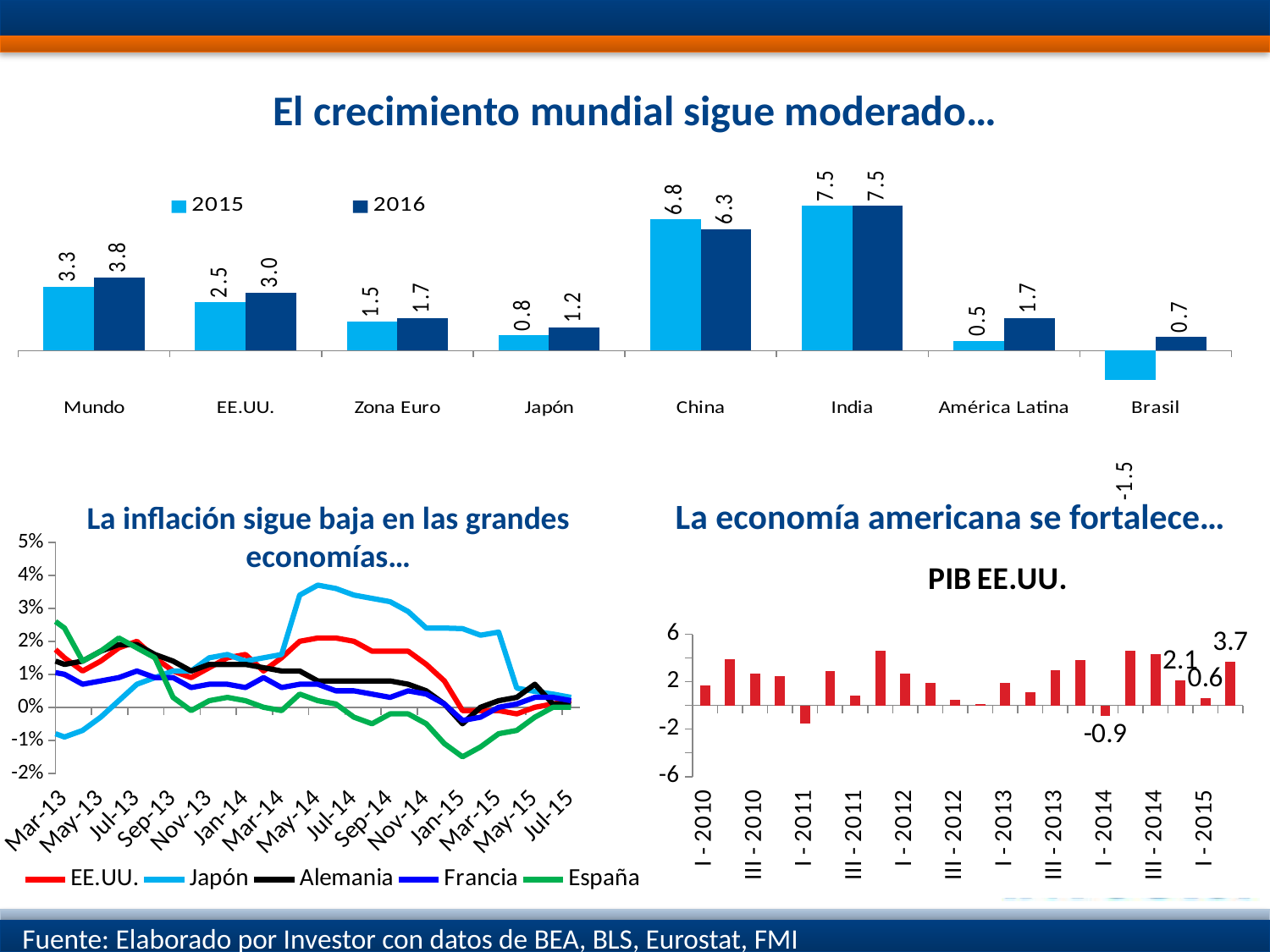

# El crecimiento mundial sigue moderado…

### Chart

| Category | 2015 | 2016 |
|---|---|---|
| Mundo | 3.3 | 3.8 |
| EE.UU. | 2.5 | 3.0 |
| Zona Euro | 1.5 | 1.7 |
| Japón | 0.8 | 1.2 |
| China | 6.8 | 6.3 |
| India | 7.5 | 7.5 |
| América Latina | 0.5 | 1.7 |
| Brasil | -1.5 | 0.7 |
La economía americana se fortalece…

### Chart

| Category | EE.UU. | Japón | Alemania | Francia | España |
|---|---|---|---|---|---|
| 39448 | 0.043 | 0.006999999999999999 | 0.03 | 0.028999999999999998 | 0.043 |
| 39479 | 0.040999999999999995 | 0.01 | 0.027999999999999997 | 0.028999999999999998 | 0.044000000000000004 |
| 39508 | 0.04 | 0.012 | 0.028999999999999998 | 0.032 | 0.045 |
| 39539 | 0.039 | 0.008 | 0.026000000000000002 | 0.031 | 0.042 |
| 39569 | 0.040999999999999995 | 0.013000000000000001 | 0.03 | 0.033 | 0.046 |
| 39600 | 0.049 | 0.02 | 0.033 | 0.036000000000000004 | 0.05 |
| 39630 | 0.055 | 0.023 | 0.032 | 0.036000000000000004 | 0.053 |
| 39661 | 0.053 | 0.021 | 0.031 | 0.032 | 0.049 |
| 39692 | 0.05 | 0.021 | 0.027999999999999997 | 0.03 | 0.045 |
| 39722 | 0.037000000000000005 | 0.017 | 0.024 | 0.027000000000000003 | 0.036000000000000004 |
| 39753 | 0.011000000000000001 | 0.01 | 0.013000000000000001 | 0.016 | 0.024 |
| 39783 | 0.0 | 0.004 | 0.011000000000000001 | 0.011000000000000001 | 0.013999999999999999 |
| 39814 | -0.001 | 0.0 | 0.009000000000000001 | 0.008 | 0.008 |
| 39845 | 0.0 | -0.001 | 0.01 | 0.009000000000000001 | 0.006999999999999999 |
| 39873 | -0.004 | -0.003 | 0.005 | 0.003 | -0.001 |
| 39904 | -0.006 | -0.001 | 0.005 | 0.002 | -0.002 |
| 39934 | -0.01 | -0.011000000000000001 | 0.001 | -0.002 | -0.009000000000000001 |
| 39965 | -0.012 | -0.018000000000000002 | 0.001 | -0.005 | -0.01 |
| 39995 | -0.02 | -0.022000000000000002 | -0.004 | -0.006999999999999999 | -0.013999999999999999 |
| 40026 | -0.015 | -0.022000000000000002 | 0.0 | -0.002 | -0.008 |
| 40057 | -0.013999999999999999 | -0.022000000000000002 | -0.002 | -0.004 | -0.01 |
| 40087 | -0.002 | -0.025 | 0.0 | 0.002 | -0.006999999999999999 |
| 40118 | 0.019 | -0.019 | 0.004 | 0.008 | 0.003 |
| 40148 | 0.027999999999999997 | -0.017 | 0.008 | 0.009000000000000001 | 0.008 |
| 40179 | 0.026000000000000002 | -0.013000000000000001 | 0.008 | 0.012 | 0.01 |
| 40210 | 0.021 | -0.011000000000000001 | 0.006 | 0.013000000000000001 | 0.008 |
| 40238 | 0.023 | -0.011000000000000001 | 0.012 | 0.016 | 0.013999999999999999 |
| 40269 | 0.022000000000000002 | -0.012 | 0.015 | 0.017 | 0.015 |
| 40299 | 0.02 | -0.009000000000000001 | 0.013999999999999999 | 0.017 | 0.018000000000000002 |
| 40330 | 0.012 | -0.006999999999999999 | 0.01 | 0.015 | 0.015 |
| 40360 | 0.013999999999999999 | -0.009000000000000001 | 0.012 | 0.017 | 0.019 |
| 40391 | 0.012 | -0.009000000000000001 | 0.01 | 0.013999999999999999 | 0.018000000000000002 |
| 40422 | 0.011000000000000001 | -0.006 | 0.012 | 0.016 | 0.021 |
| 40452 | 0.012 | 0.002 | 0.013000000000000001 | 0.016 | 0.023 |
| 40483 | 0.011000000000000001 | 0.001 | 0.013000000000000001 | 0.016 | 0.023 |
| 40513 | 0.013999999999999999 | 0.0 | 0.013999999999999999 | 0.018000000000000002 | 0.03 |
| 40544 | 0.017 | -0.006 | 0.017 | 0.018000000000000002 | 0.033 |
| 40575 | 0.021 | -0.005 | 0.018000000000000002 | 0.017 | 0.036000000000000004 |
| 40603 | 0.026000000000000002 | -0.005 | 0.019 | 0.02 | 0.036000000000000004 |
| 40634 | 0.031 | -0.004 | 0.02 | 0.021 | 0.038 |
| 40664 | 0.035 | -0.004 | 0.021 | 0.02 | 0.035 |
| 40695 | 0.035 | -0.004 | 0.02 | 0.021 | 0.032 |
| 40725 | 0.036000000000000004 | 0.002 | 0.022000000000000002 | 0.02 | 0.031 |
| 40756 | 0.037000000000000005 | 0.002 | 0.022000000000000002 | 0.022000000000000002 | 0.03 |
| 40787 | 0.038 | 0.0 | 0.024 | 0.023 | 0.031 |
| 40817 | 0.035 | -0.002 | 0.023 | 0.024 | 0.03 |
| 40848 | 0.035 | -0.005 | 0.024 | 0.025 | 0.028999999999999998 |
| 40878 | 0.03 | -0.002 | 0.02 | 0.024 | 0.024 |
| 40909 | 0.03 | 0.001 | 0.02 | 0.024 | 0.02 |
| 40940 | 0.028999999999999998 | 0.003 | 0.023 | 0.023 | 0.02 |
| 40969 | 0.026000000000000002 | 0.005 | 0.023 | 0.023 | 0.019 |
| 41000 | 0.023 | 0.004 | 0.019 | 0.021 | 0.021 |
| 41030 | 0.018000000000000002 | 0.002 | 0.018000000000000002 | 0.02 | 0.019 |
| 41061 | 0.017 | -0.002 | 0.018000000000000002 | 0.02 | 0.019 |
| 41091 | 0.013999999999999999 | -0.004 | 0.019 | 0.02 | 0.022000000000000002 |
| 41122 | 0.017 | -0.004 | 0.021 | 0.021 | 0.027000000000000003 |
| 41153 | 0.019 | -0.003 | 0.02 | 0.019 | 0.034 |
| 41183 | 0.022000000000000002 | -0.004 | 0.02 | 0.019 | 0.035 |
| 41214 | 0.018000000000000002 | -0.002 | 0.018000000000000002 | 0.013999999999999999 | 0.028999999999999998 |
| 41244 | 0.018000000000000002 | -0.001 | 0.019 | 0.013000000000000001 | 0.028999999999999998 |
| 41275 | 0.016 | -0.003 | 0.017 | 0.012 | 0.027000000000000003 |
| 41306 | 0.02 | -0.006999999999999999 | 0.015 | 0.011000000000000001 | 0.027999999999999997 |
| 41334 | 0.015 | -0.009000000000000001 | 0.013000000000000001 | 0.01 | 0.024 |
| 41365 | 0.011000000000000001 | -0.006999999999999999 | 0.013999999999999999 | 0.006999999999999999 | 0.013999999999999999 |
| 41395 | 0.013999999999999999 | -0.003 | 0.017 | 0.008 | 0.017 |
| 41426 | 0.018000000000000002 | 0.002 | 0.019 | 0.009000000000000001 | 0.021 |
| 41456 | 0.02 | 0.006999999999999999 | 0.019 | 0.011000000000000001 | 0.018000000000000002 |
| 41487 | 0.015 | 0.009000000000000001 | 0.016 | 0.009000000000000001 | 0.015 |
| 41518 | 0.011000000000000001 | 0.011000000000000001 | 0.013999999999999999 | 0.009000000000000001 | 0.003 |
| 41548 | 0.009000000000000001 | 0.011000000000000001 | 0.011000000000000001 | 0.006 | -0.001 |
| 41579 | 0.012 | 0.015 | 0.013000000000000001 | 0.006999999999999999 | 0.002 |
| 41609 | 0.015 | 0.016 | 0.013000000000000001 | 0.006999999999999999 | 0.003 |
| 41640 | 0.016 | 0.013999999999999999 | 0.013000000000000001 | 0.006 | 0.002 |
| 41671 | 0.011000000000000001 | 0.015 | 0.012 | 0.009000000000000001 | 0.0 |
| 41699 | 0.015 | 0.016 | 0.011000000000000001 | 0.006 | -0.001 |
| 41730 | 0.02 | 0.034 | 0.011000000000000001 | 0.006999999999999999 | 0.004 |
| 41760 | 0.021 | 0.037000000000000005 | 0.008 | 0.006999999999999999 | 0.002 |
| 41791 | 0.021 | 0.036000000000000004 | 0.008 | 0.005 | 0.001 |
| 41821 | 0.02 | 0.034 | 0.008 | 0.005 | -0.003 |
| 41852 | 0.017 | 0.033 | 0.008 | 0.004 | -0.005 |
| 41883 | 0.017 | 0.032 | 0.008 | 0.003 | -0.002 |
| 41913 | 0.017 | 0.028999999999999998 | 0.006999999999999999 | 0.005 | -0.002 |
| 41944 | 0.013 | 0.024 | 0.005 | 0.004 | -0.005 |
| 41974 | 0.008 | 0.024 | 0.001 | 0.001 | -0.011000000000000001 |
| 42005 | -0.001 | 0.023833167825223267 | -0.005 | -0.004 | -0.015 |
| 42036 | -0.001 | 0.021847070506454846 | 0.0 | -0.003 | -0.012 |
| 42064 | -0.001 | 0.022772277227722793 | 0.002 | 0.0 | -0.008 |
| 42095 | -0.002 | 0.005819592628516057 | 0.003 | 0.001 | -0.007 |
| 42125 | 0.0 | 0.004830917874396157 | 0.007 | 0.003 | -0.003 |
| 42156 | 0.001 | 0.004 | 0.001 | 0.003 | 0.0 |
| 42186 | 0.002 | 0.003 | 0.001 | 0.002 | 0.0 |
La inflación sigue baja en las grandes economías…

### Chart: PIB EE.UU.

| Category | PIB |
|---|---|
| I - 2010 | 1.7 |
| II - 2010 | 3.9 |
| III - 2010 | 2.7 |
| IV - 2010 | 2.5 |
| I - 2011 | -1.5 |
| II - 2011 | 2.9 |
| III - 2011 | 0.8 |
| IV - 2011 | 4.6 |
| I - 2012 | 2.7 |
| II - 2012 | 1.9 |
| III - 2012 | 0.5 |
| IV - 2012 | 0.1 |
| I - 2013 | 1.9 |
| II - 2013 | 1.1 |
| III - 2013 | 3.0 |
| IV - 2013 | 3.8 |
| I - 2014 | -0.9 |
| II - 2014 | 4.6 |
| III - 2014 | 4.3 |
| IV - 2014 | 2.1 |
| I - 2015 | 0.6 |
| II - 2015 | 3.7 |
Fuente: Elaborado por Investor con datos de BEA, BLS, Eurostat, FMI